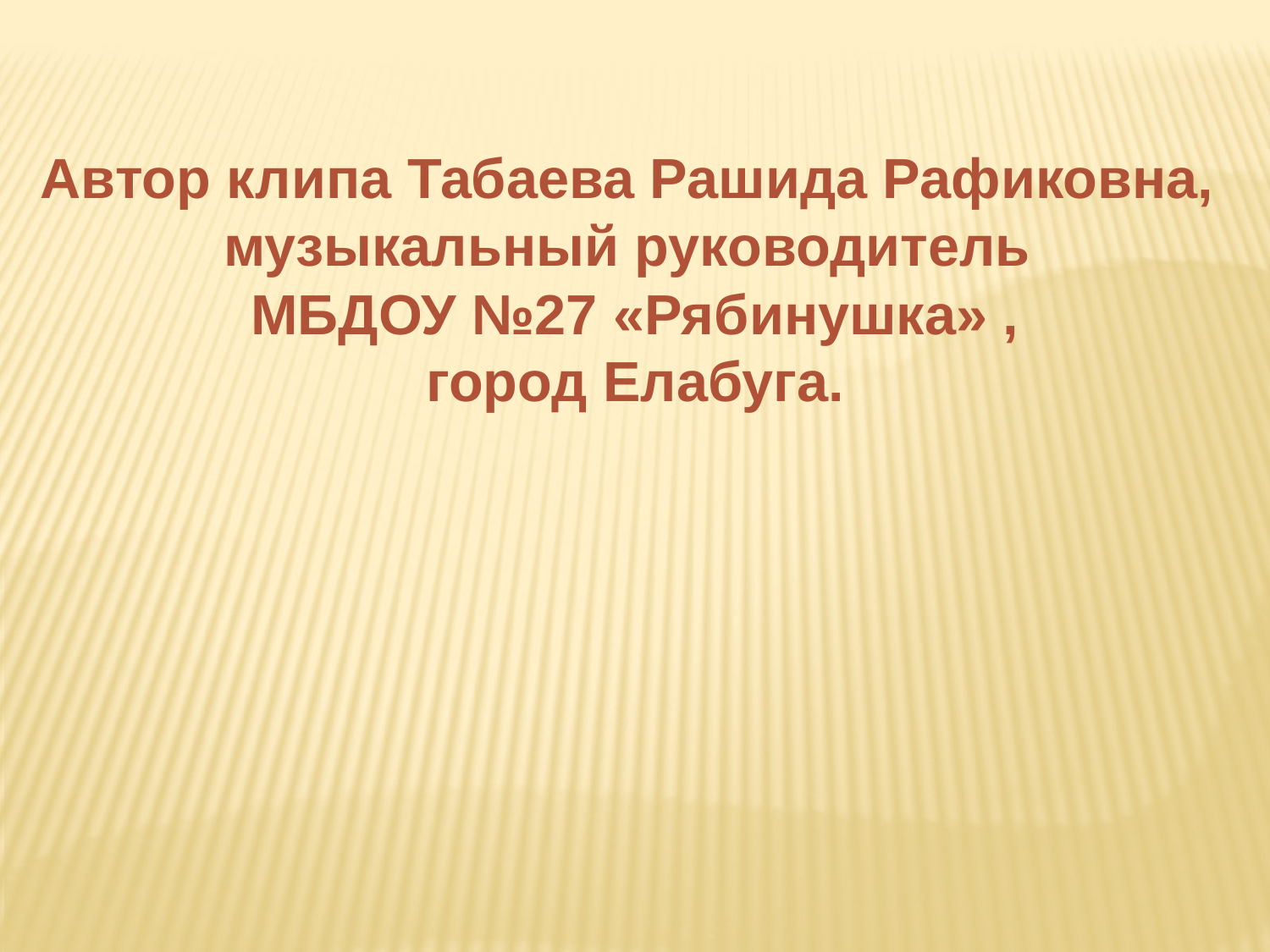

Автор клипа Табаева Рашида Рафиковна,  музыкальный руководитель
МБДОУ №27 «Рябинушка» ,
город Елабуга.